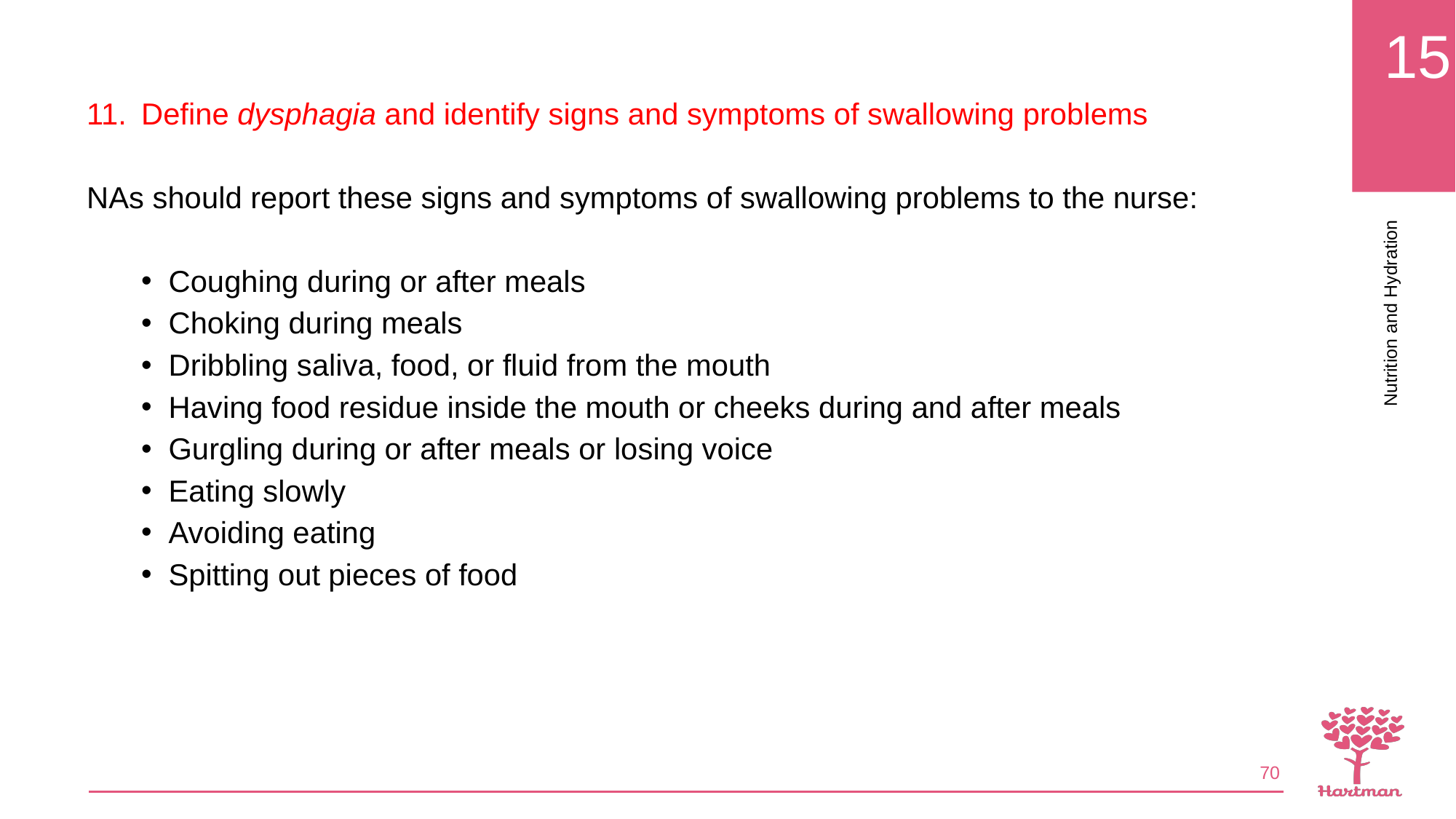

Define dysphagia and identify signs and symptoms of swallowing problems

NAs should report these signs and symptoms of swallowing problems to the nurse:

Coughing during or after meals
Choking during meals
Dribbling saliva, food, or fluid from the mouth
Having food residue inside the mouth or cheeks during and after meals
Gurgling during or after meals or losing voice
Eating slowly
Avoiding eating
Spitting out pieces of food

70